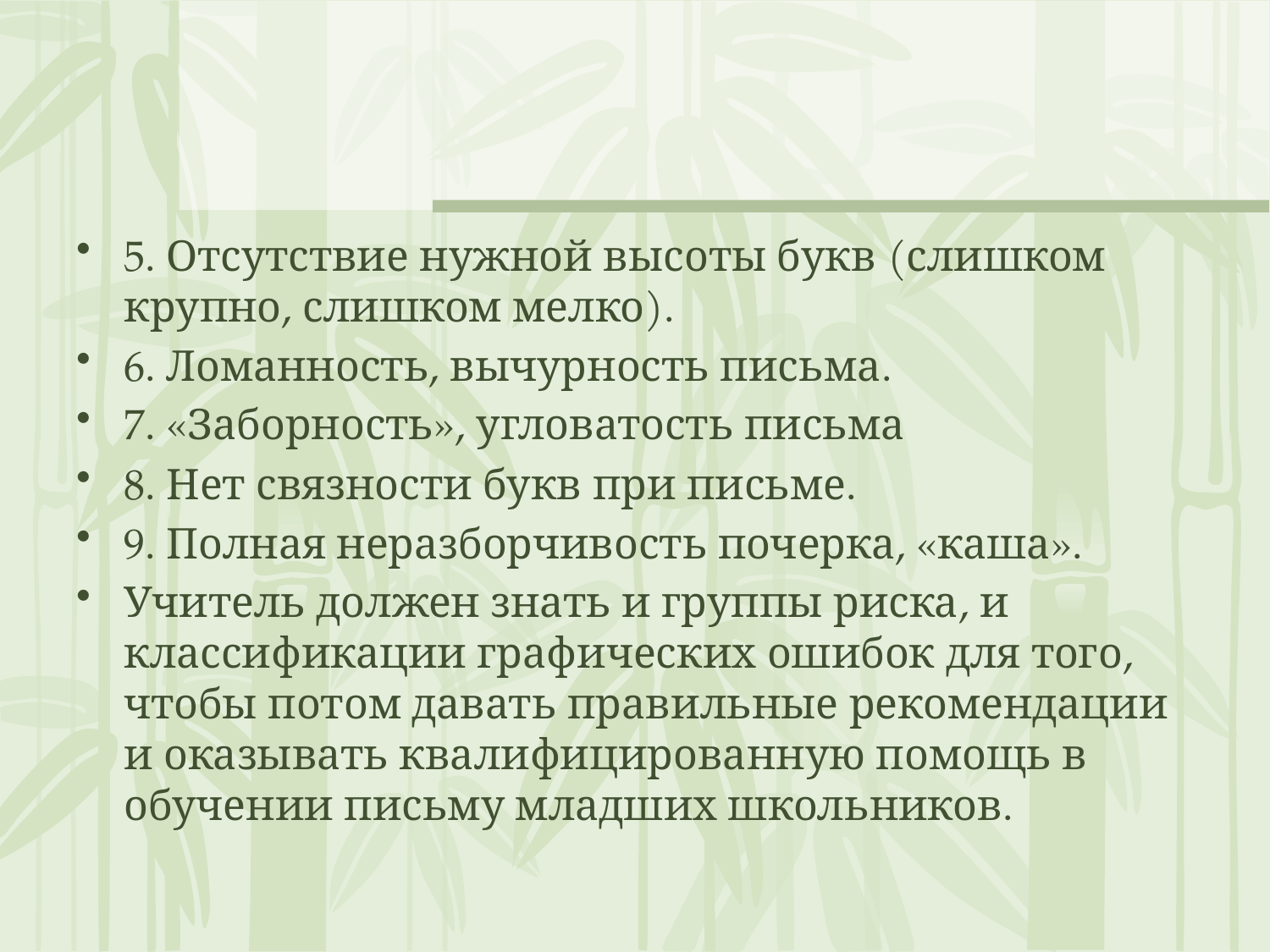

#
5. Отсутствие нужной высоты букв (слишком крупно, слишком мелко).
6. Ломанность, вычурность письма.
7. «Заборность», угловатость письма
8. Нет связности букв при письме.
9. Полная неразборчивость почерка, «каша».
Учитель должен знать и группы риска, и классификации графических ошибок для того, чтобы потом давать правильные рекомендации и оказывать квалифицированную помощь в обучении письму младших школьников.